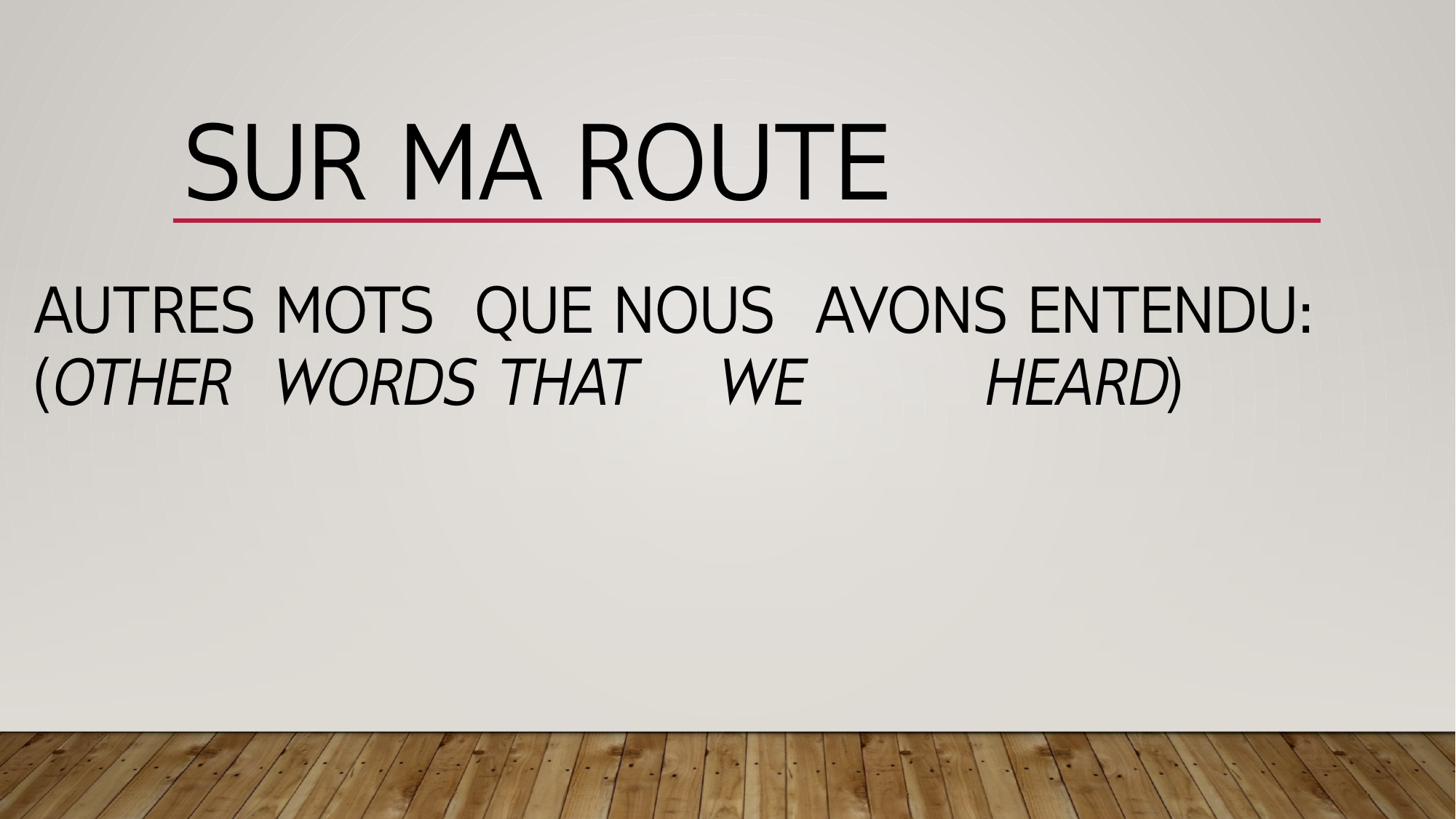

# SUR MA ROUTE
Autres mots  que nous  avons entendu:
(Other  words that    we         heard)